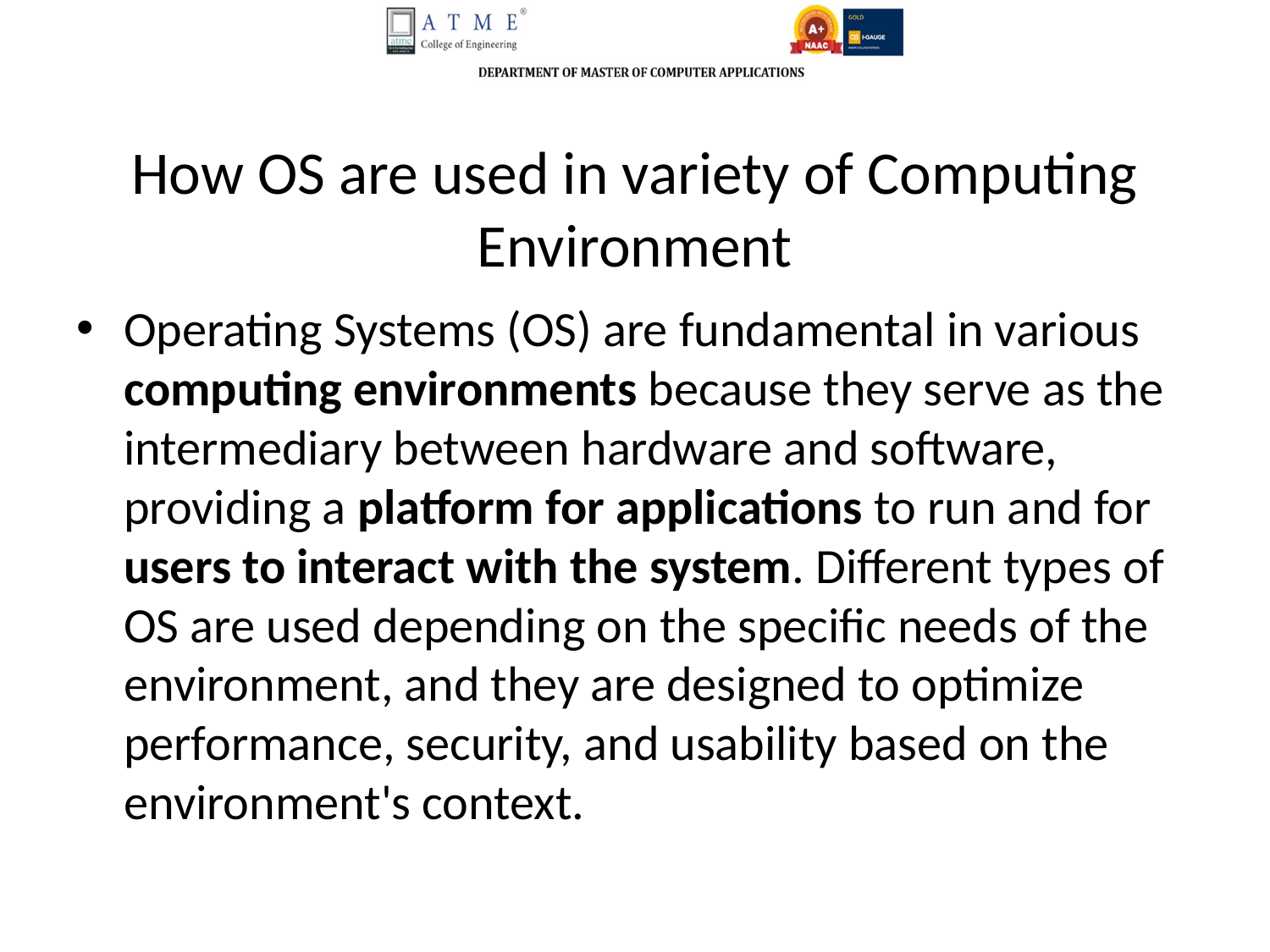

# How OS are used in variety of Computing Environment

Operating Systems (OS) are fundamental in various computing environments because they serve as the intermediary between hardware and software, providing a platform for applications to run and for users to interact with the system. Different types of OS are used depending on the specific needs of the environment, and they are designed to optimize performance, security, and usability based on the environment's context.